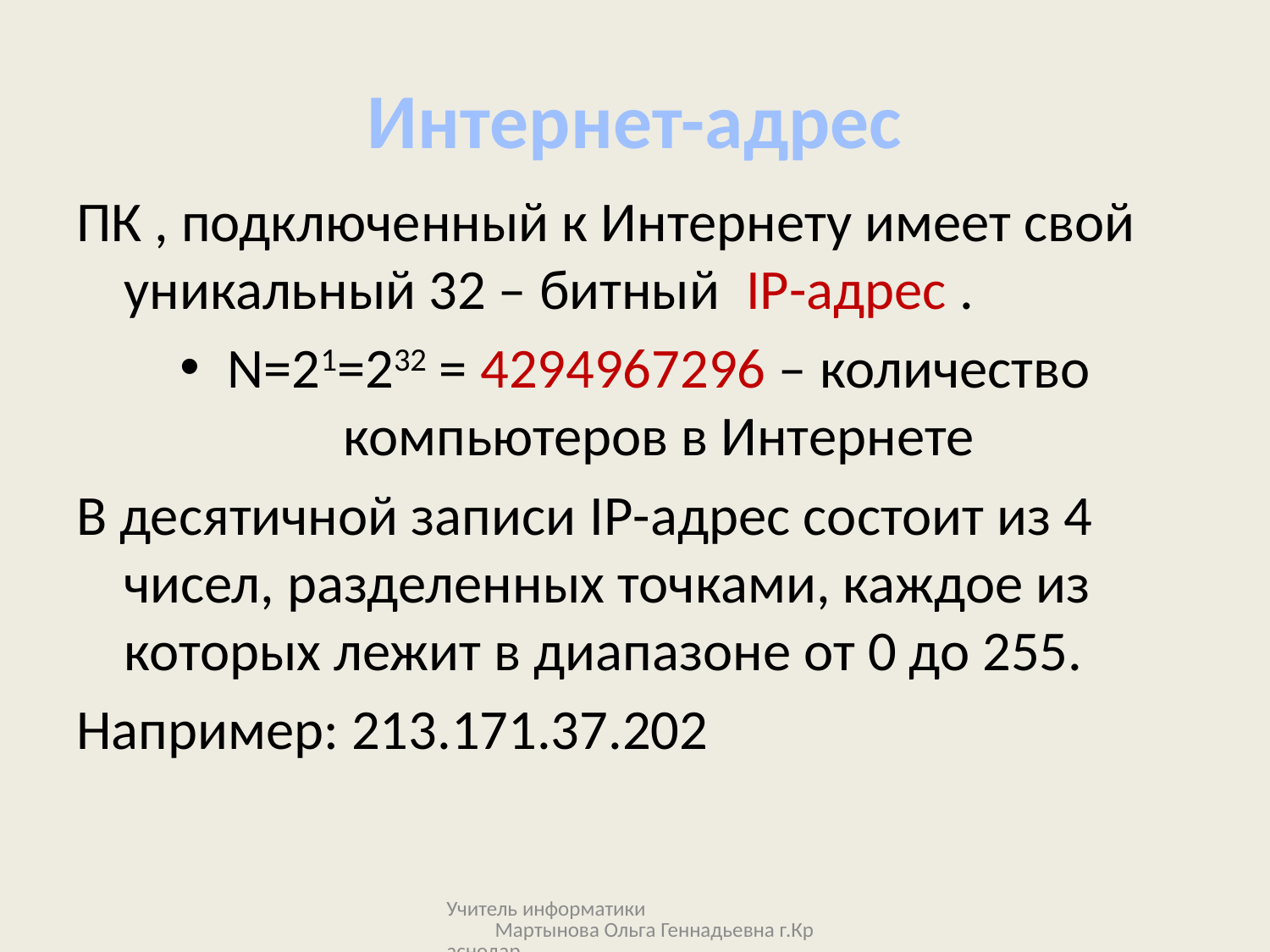

# Интернет-адрес
ПК , подключенный к Интернету имеет свой уникальный 32 – битный  IP-адрес .
N=21=232 = 4294967296 – количество компьютеров в Интернете
В десятичной записи IP-адрес состоит из 4 чисел, разделенных точками, каждое из которых лежит в диапазоне от 0 до 255.
Например: 213.171.37.202

Учитель информатики                                              Мартынова Ольга Геннадьевна г.Краснодар